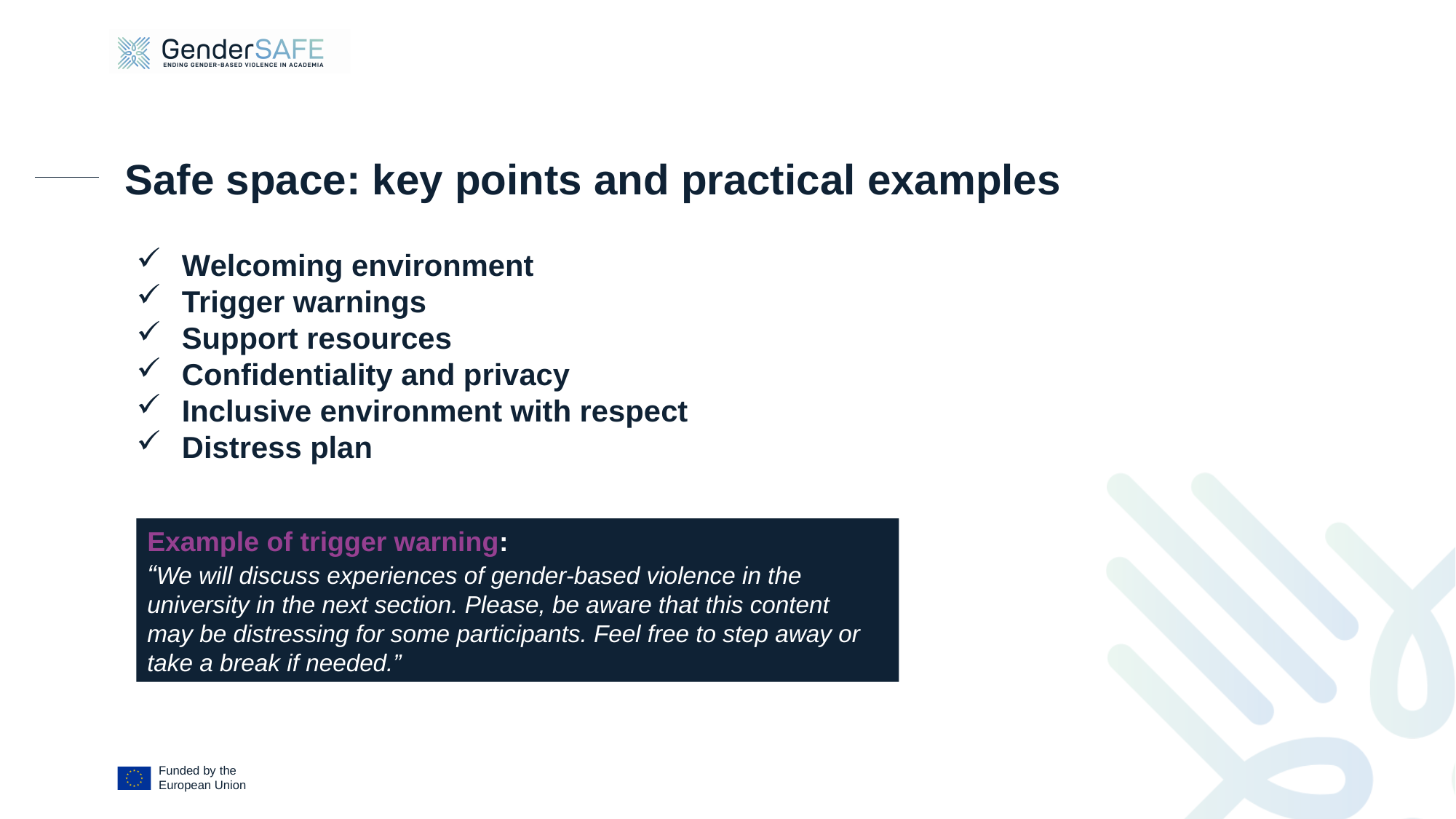

# Safe space: key points and practical examples
Welcoming environment​
Trigger warnings
Support resources
Confidentiality and privacy
Inclusive environment with respect
Distress plan
Example of trigger warning:
“We will discuss experiences of gender-based violence in the university in the next section. Please, be aware that this content may be distressing for some participants. Feel free to step away or take a break if needed.”​